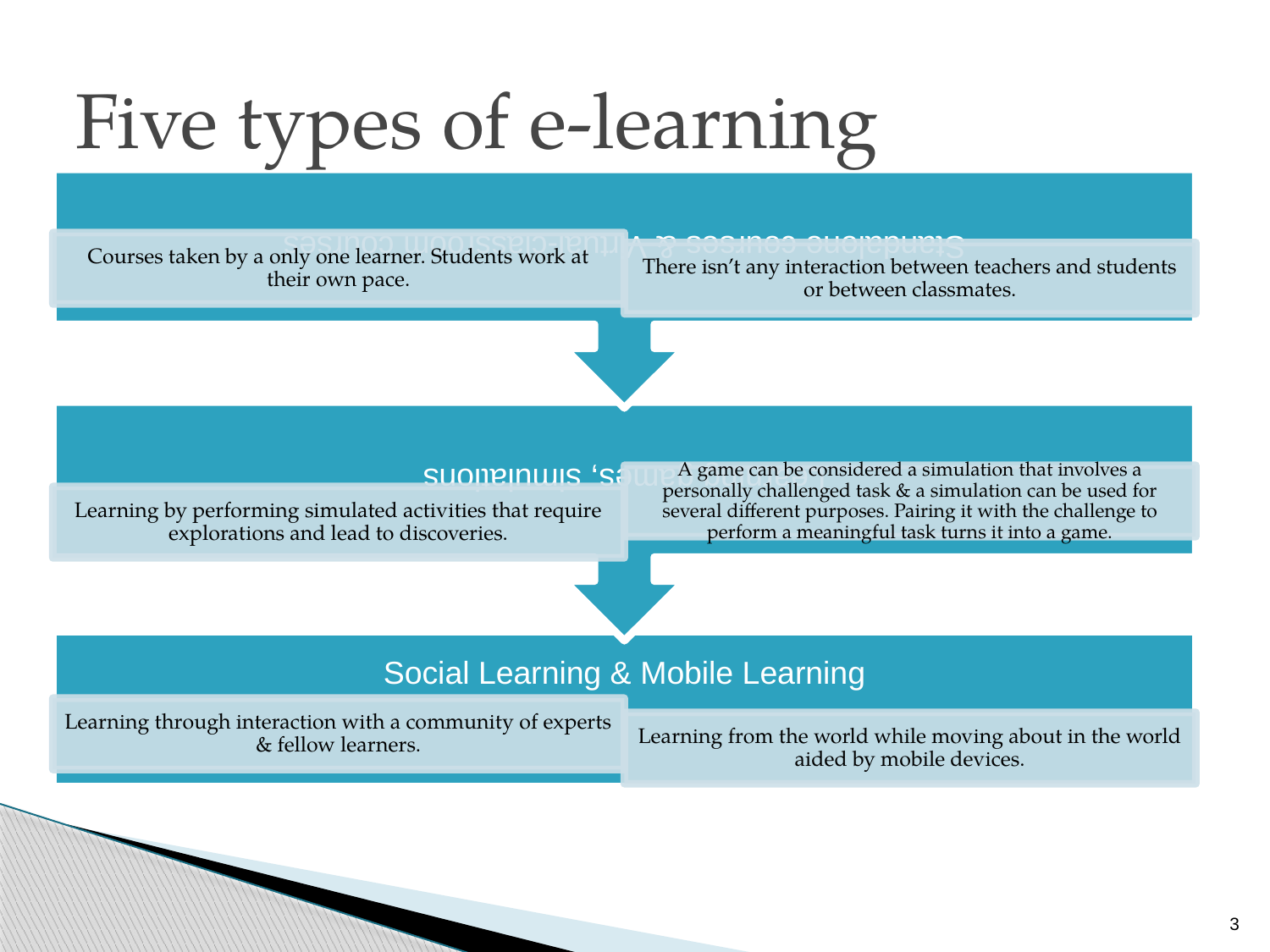

# Five types of e-learning
Social Learning & Mobile Learning
Learning through interaction with a community of experts & fellow learners.
Learning from the world while moving about in the world aided by mobile devices.
Learning games, simulations
Learning by performing simulated activities that require explorations and lead to discoveries.
A game can be considered a simulation that involves a personally challenged task & a simulation can be used for several different purposes. Pairing it with the challenge to perform a meaningful task turns it into a game.
Standalone courses & Virtual-classroom courses
Courses taken by a only one learner. Students work at their own pace.
There isn’t any interaction between teachers and students or between classmates.
3